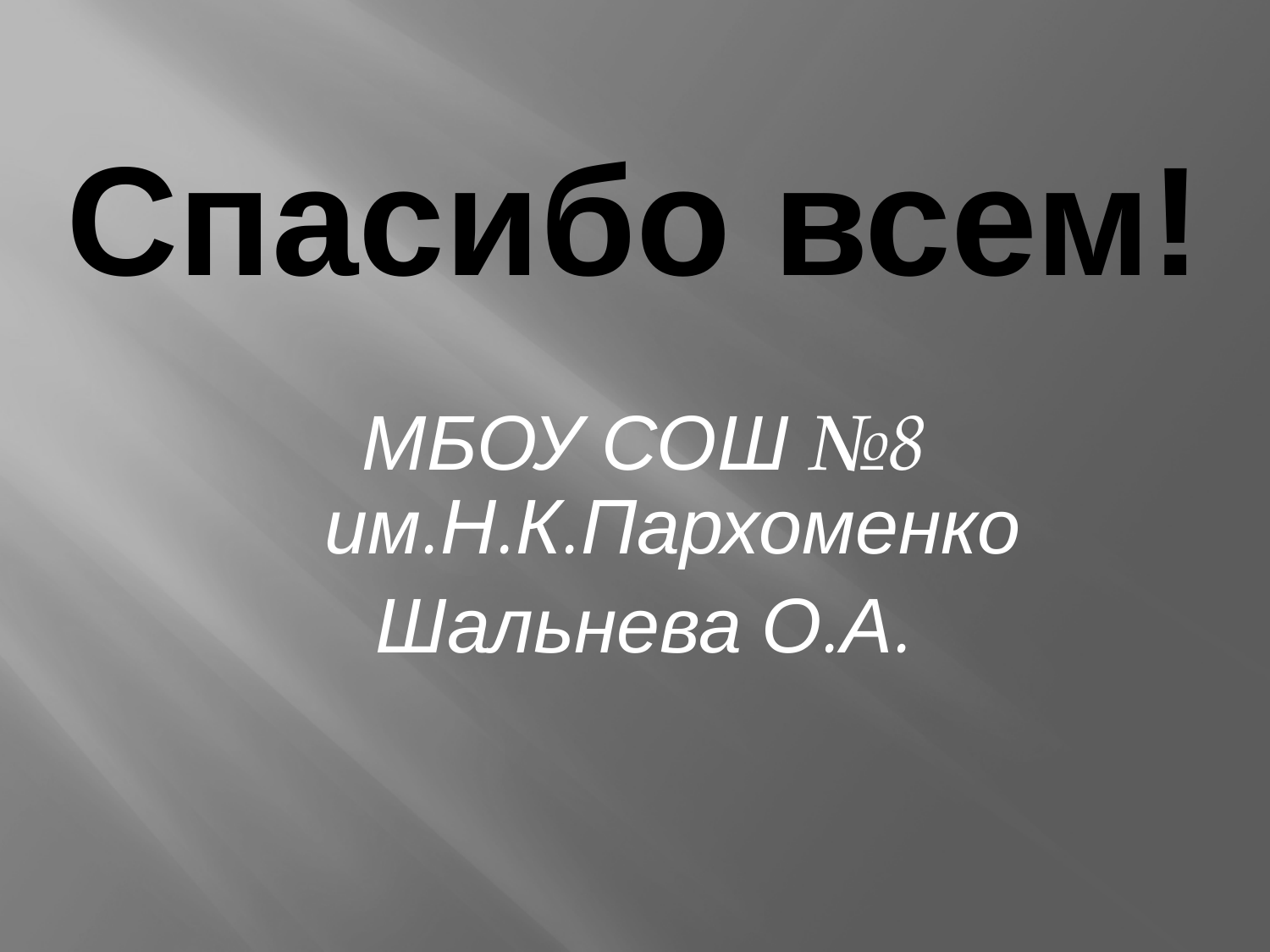

# Спасибо всем!
МБОУ СОШ №8 им.Н.К.Пархоменко
Шальнева О.А.